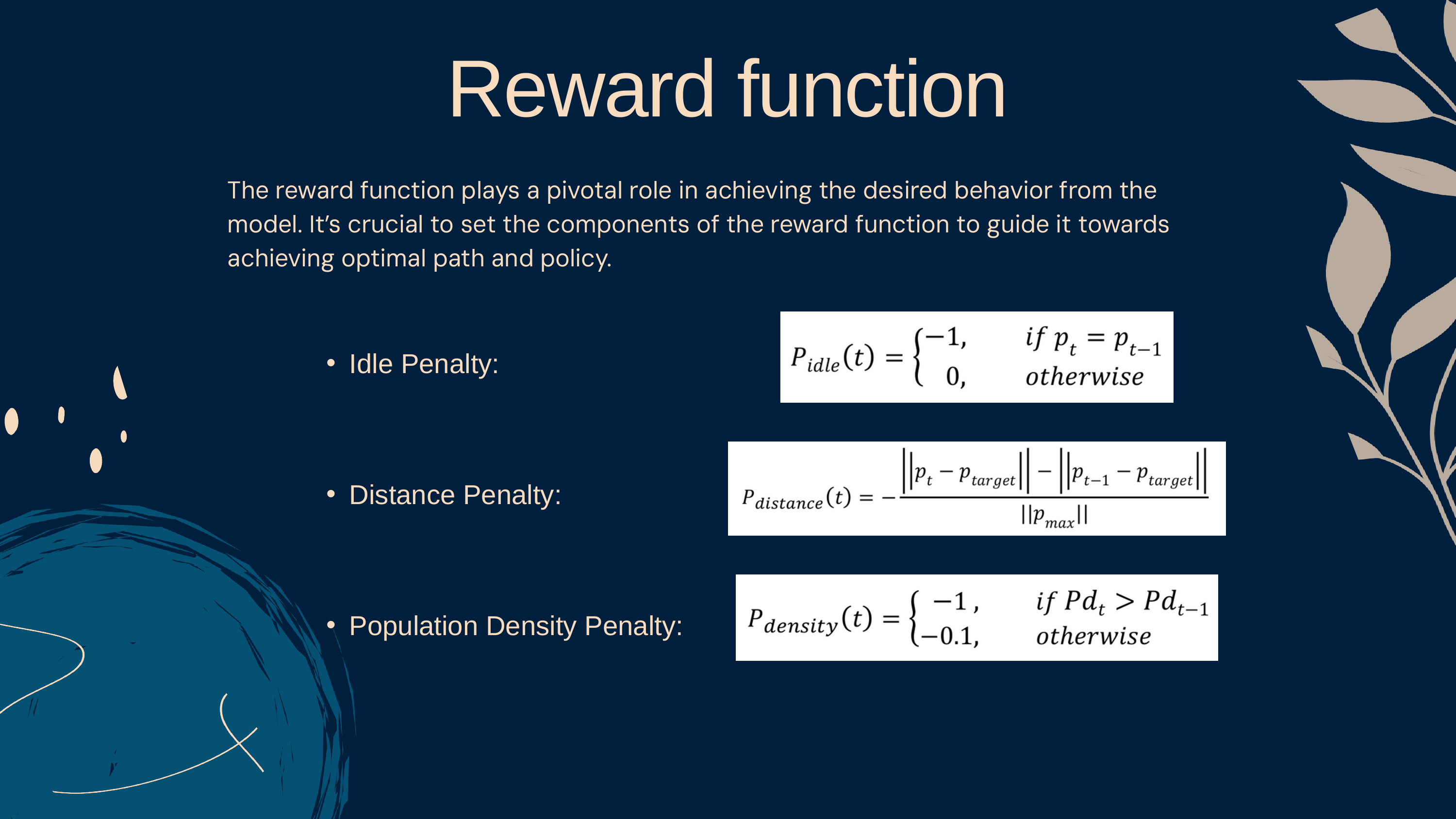

Reward function
The reward function plays a pivotal role in achieving the desired behavior from the model. It’s crucial to set the components of the reward function to guide it towards achieving optimal path and policy.

Idle Penalty:

Distance Penalty:

Population Density Penalty: